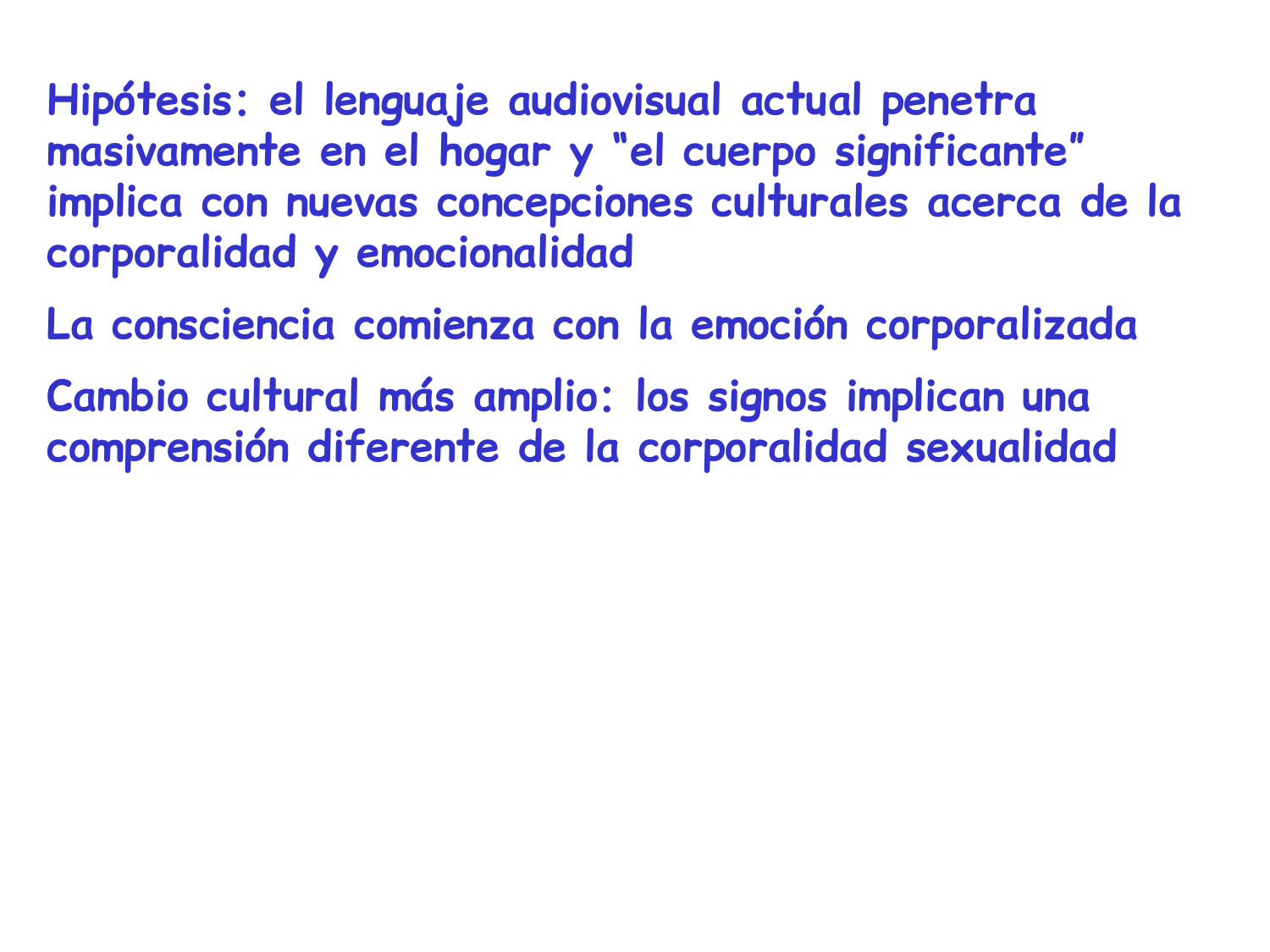

Hipótesis: el lenguaje audiovisual actual penetra masivamente en el hogar y “el cuerpo significante” implica con nuevas concepciones culturales acerca de la corporalidad y emocionalidad
La consciencia comienza con la emoción corporalizada
Cambio cultural más amplio: los signos implican una comprensión diferente de la corporalidad sexualidad